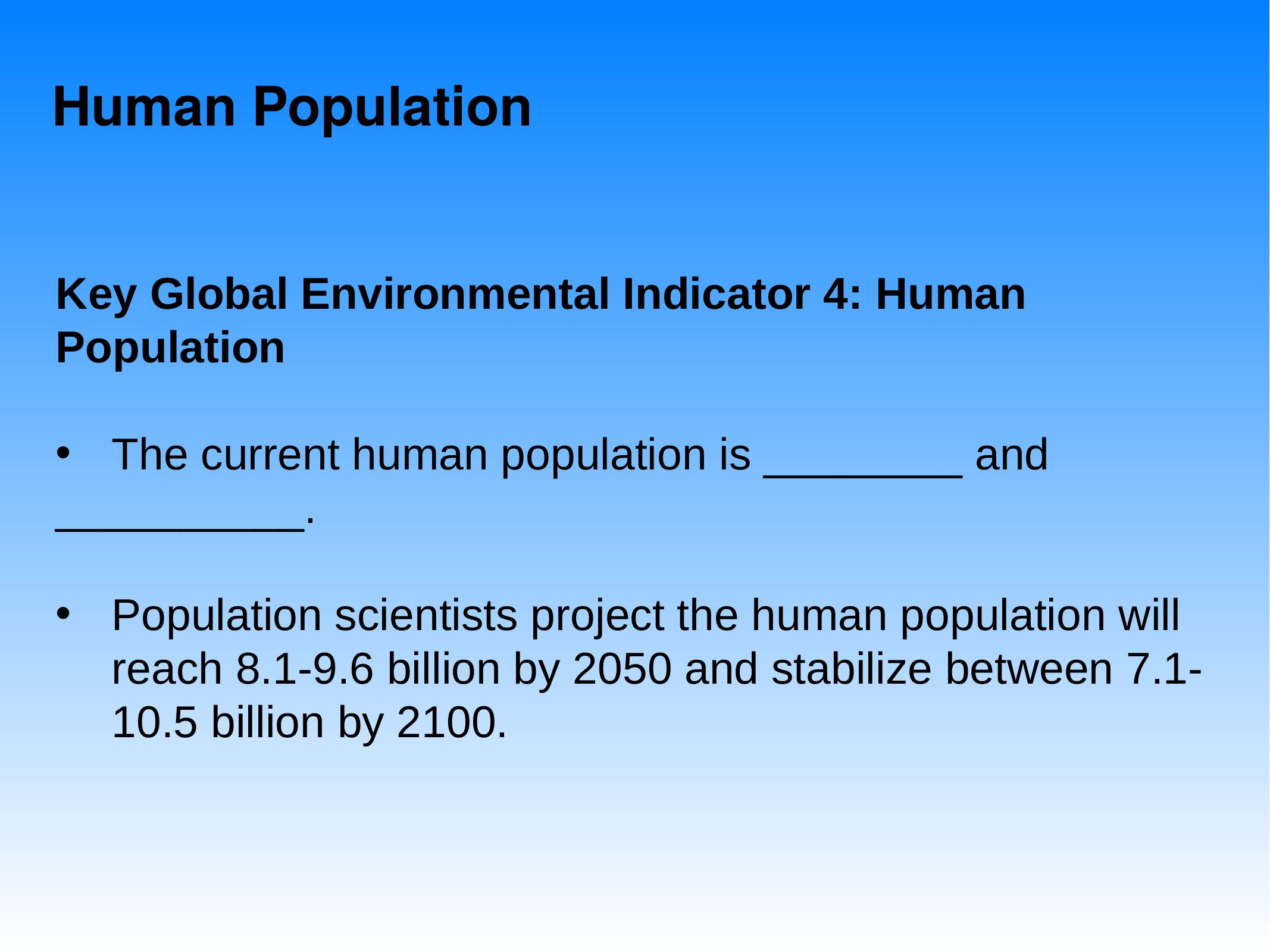

# Human Population
Key Global Environmental Indicator 4: Human Population

The current human population is ________ and
__________.

Population scientists project the human population will reach 8.1-9.6 billion by 2050 and stabilize between 7.1-10.5 billion by 2100.